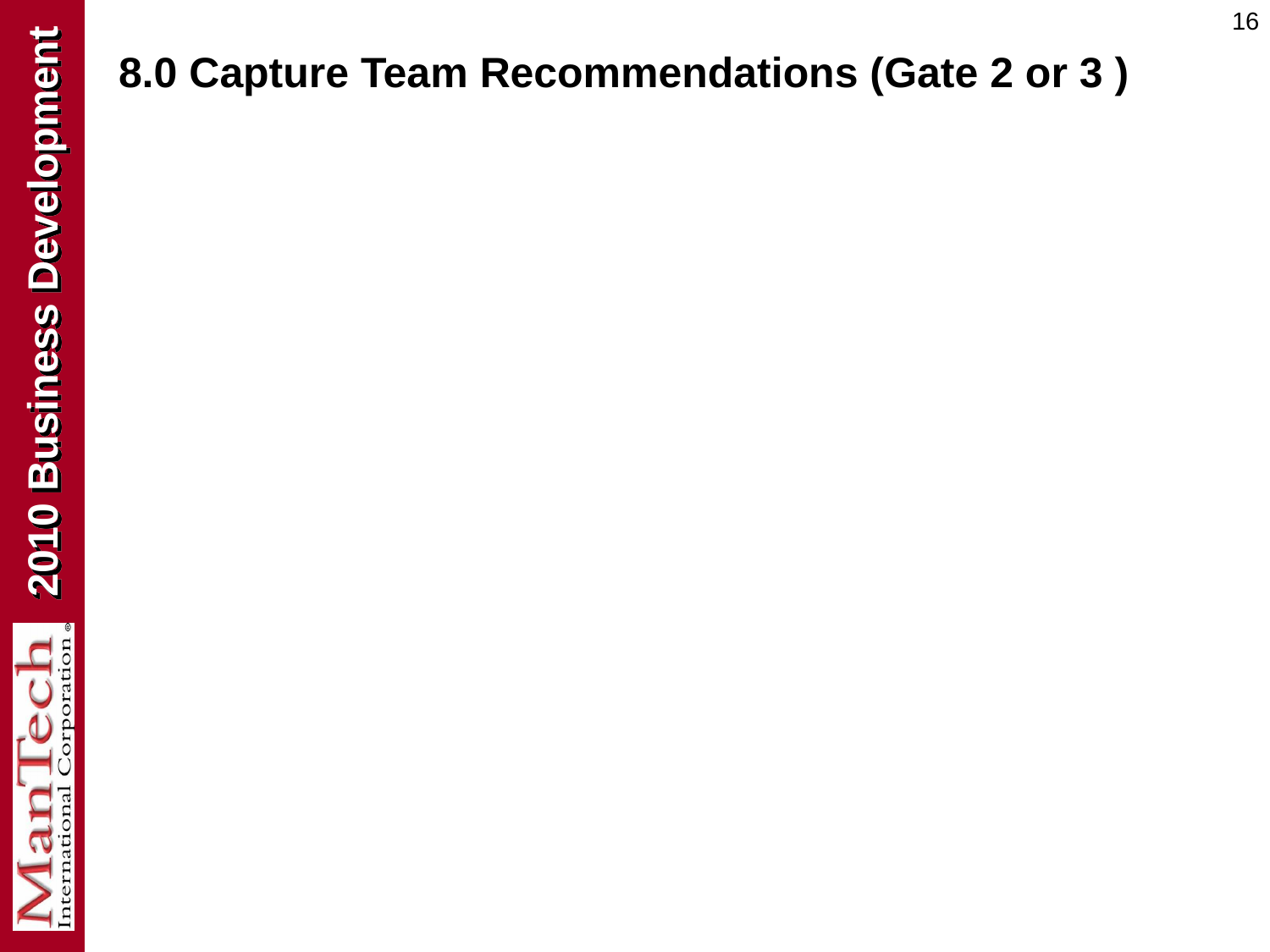

16
# 8.0 Capture Team Recommendations (Gate 2 or 3 )